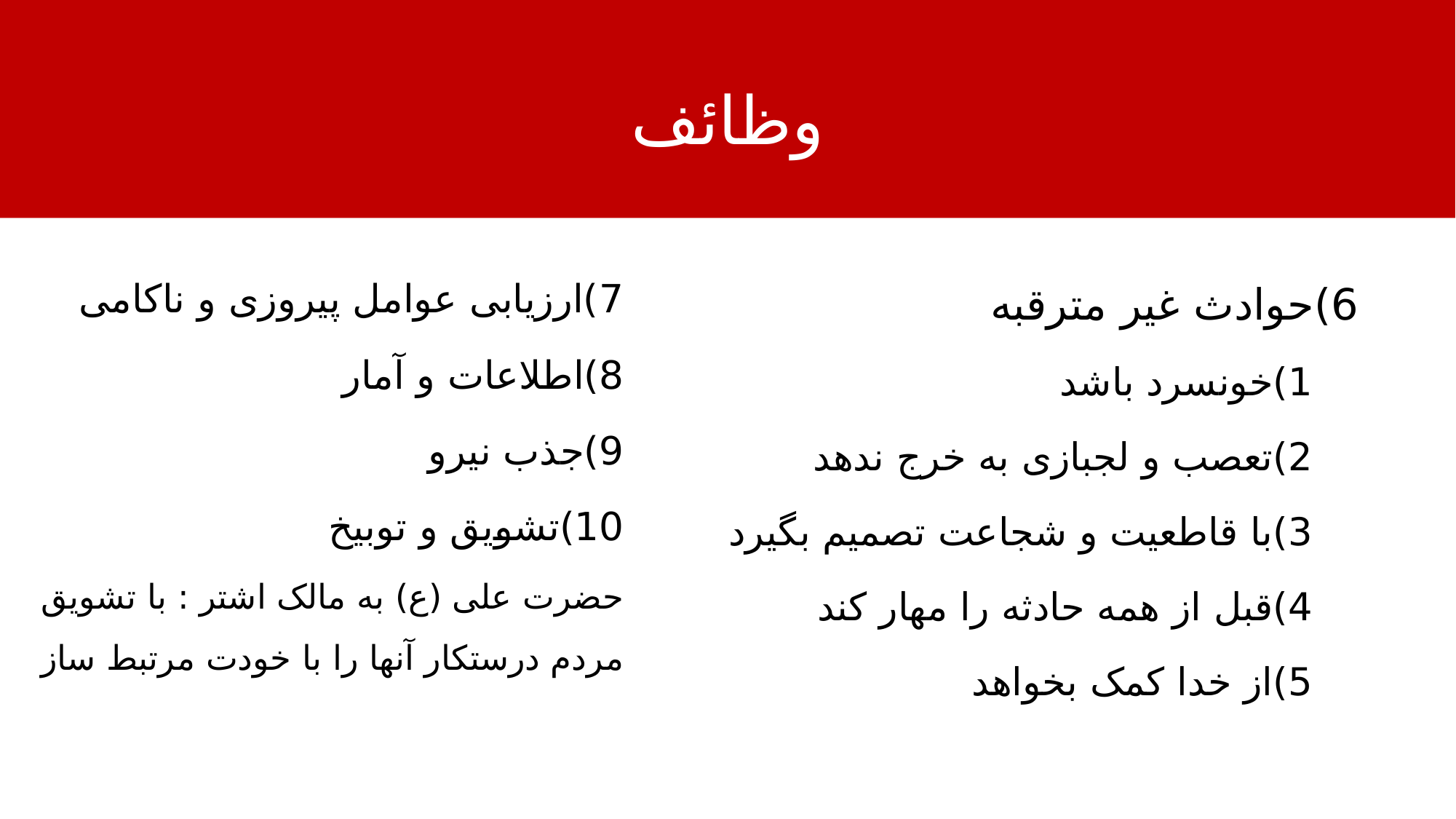

# وظائف
7)ارزیابی عوامل پیروزی و ناکامی
8)اطلاعات و آمار
9)جذب نیرو
10)تشویق و توبیخ
حضرت علی (ع) به مالک اشتر : با تشویق مردم درستکار آنها را با خودت مرتبط ساز

6)حوادث غیر مترقبه
1)خونسرد باشد
2)تعصب و لجبازی به خرج ندهد
3)با قاطعیت و شجاعت تصمیم بگیرد
4)قبل از همه حادثه را مهار کند
5)از خدا کمک بخواهد